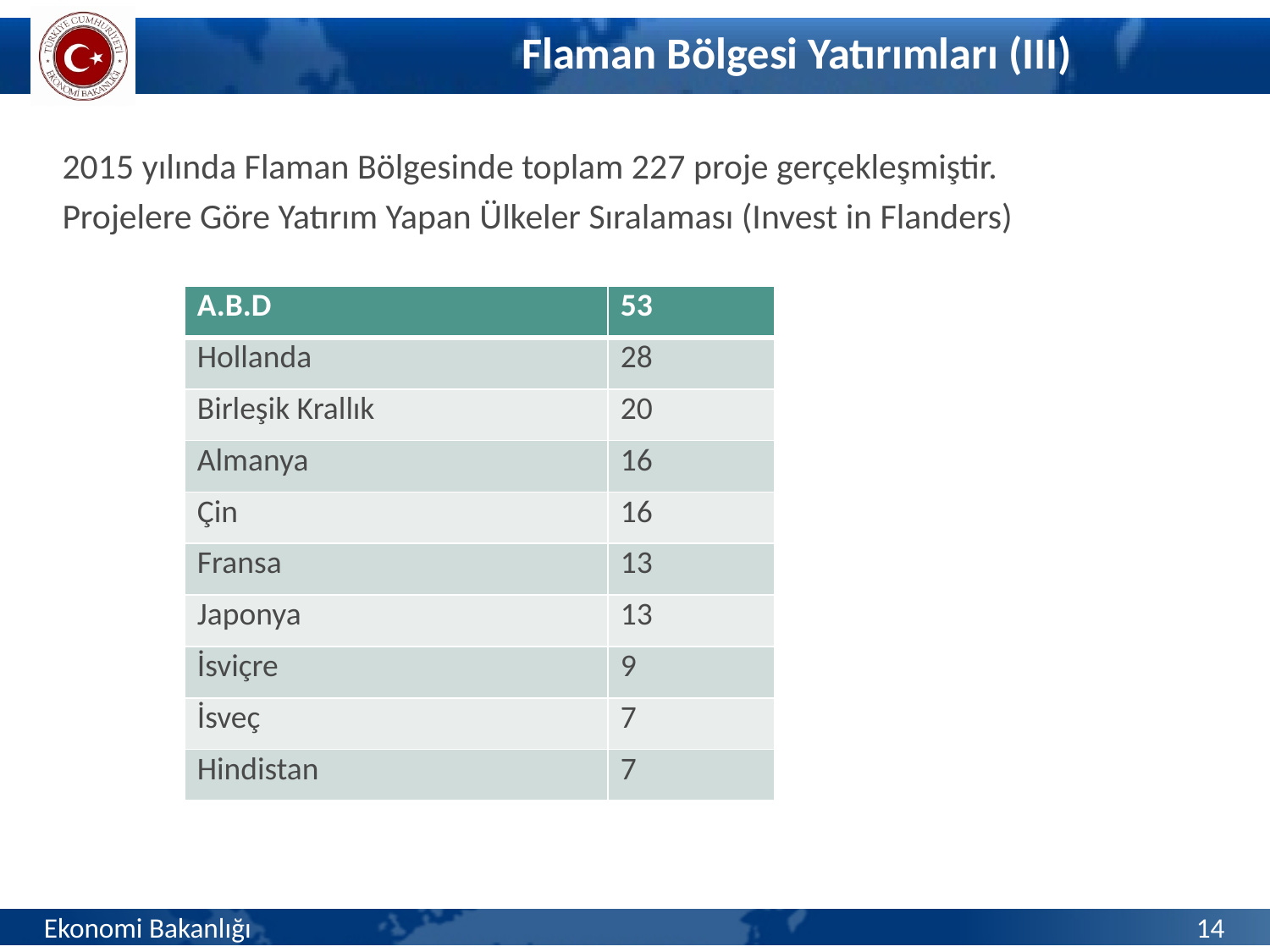

# Flaman Bölgesi Yatırımları (III)
2015 yılında Flaman Bölgesinde toplam 227 proje gerçekleşmiştir.
Projelere Göre Yatırım Yapan Ülkeler Sıralaması (Invest in Flanders)

| A.B.D | 53 |
| --- | --- |
| Hollanda | 28 |
| Birleşik Krallık | 20 |
| Almanya | 16 |
| Çin | 16 |
| Fransa | 13 |
| Japonya | 13 |
| İsviçre | 9 |
| İsveç | 7 |
| Hindistan | 7 |
Ekonomi Bakanlığı
14